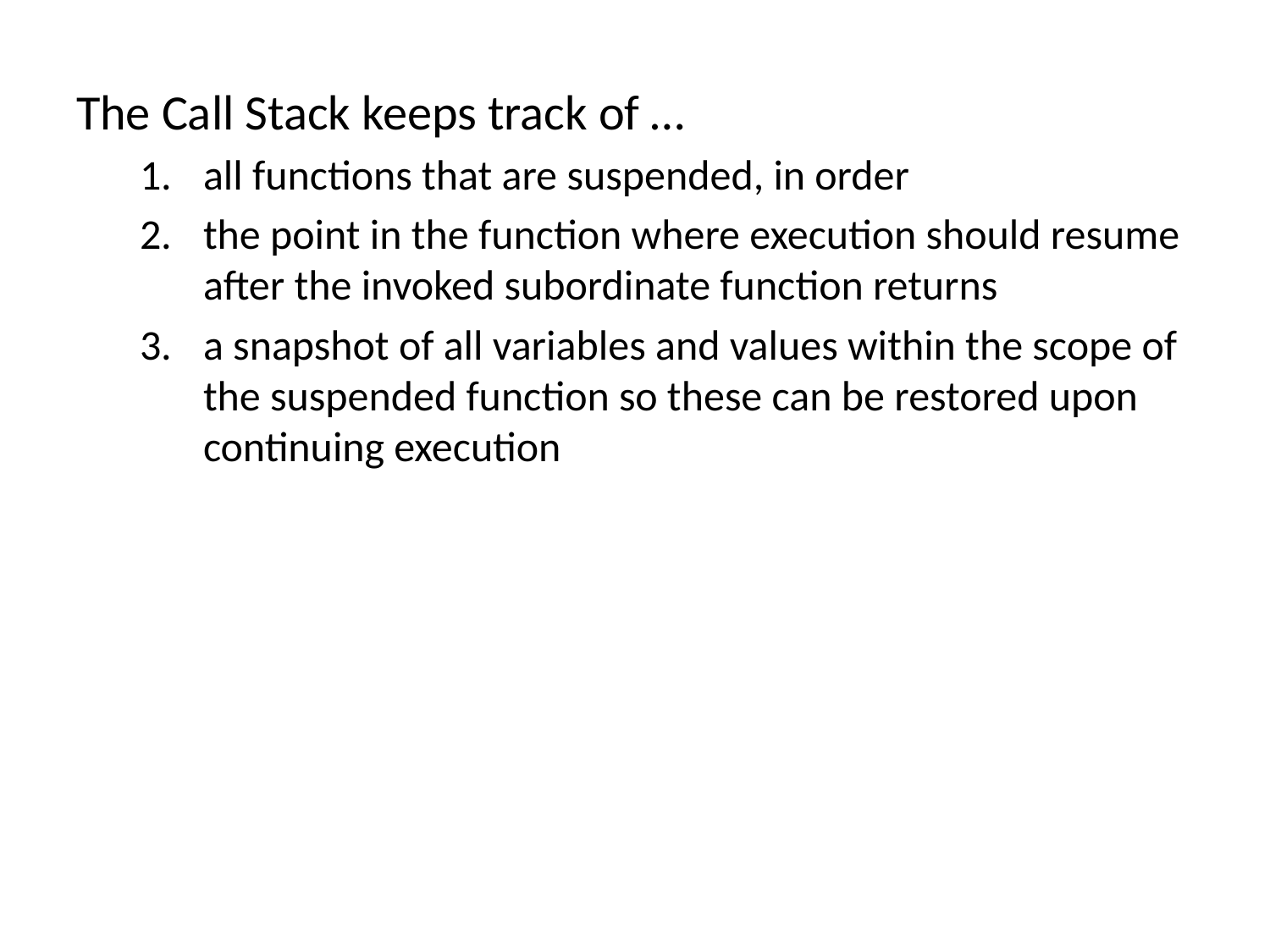

The Call Stack keeps track of …
all functions that are suspended, in order
the point in the function where execution should resume after the invoked subordinate function returns
a snapshot of all variables and values within the scope of the suspended function so these can be restored upon continuing execution